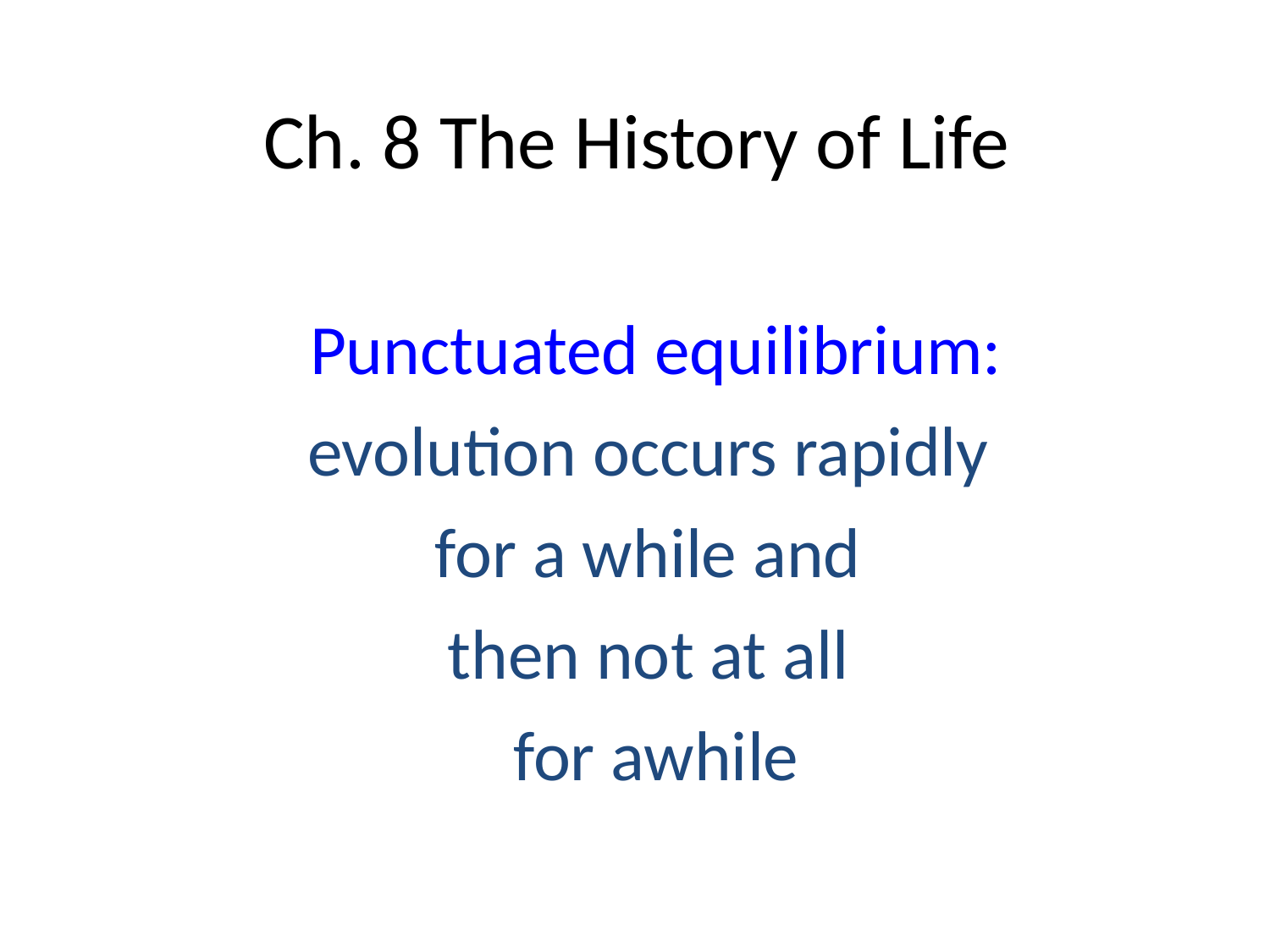

# Ch. 8 The History of Life
Punctuated equilibrium:
evolution occurs rapidly
for a while and
then not at all
for awhile